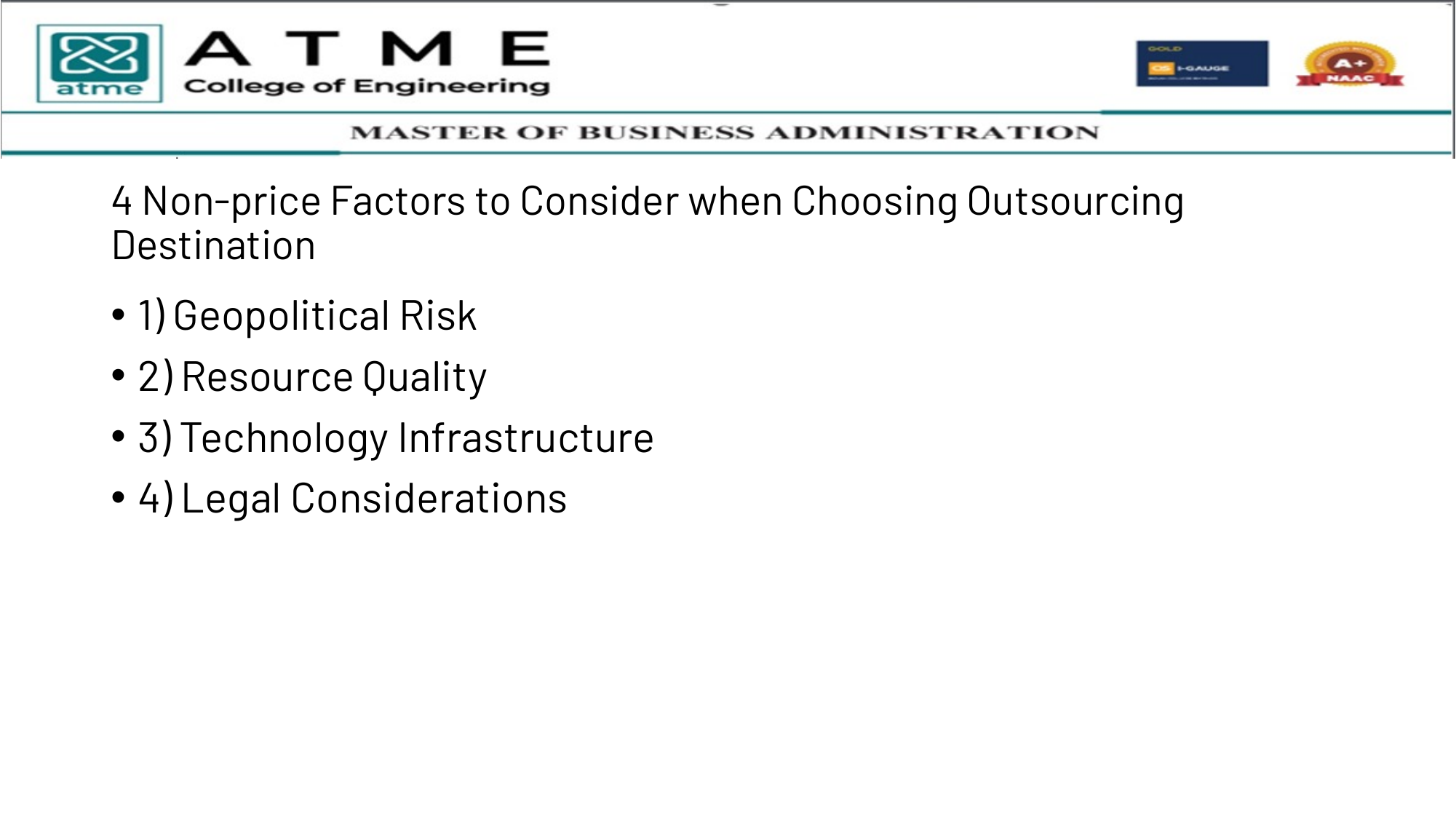

# 4 Non-price Factors to Consider when Choosing Outsourcing Destination
1) Geopolitical Risk
2) Resource Quality
3) Technology Infrastructure
4) Legal Considerations